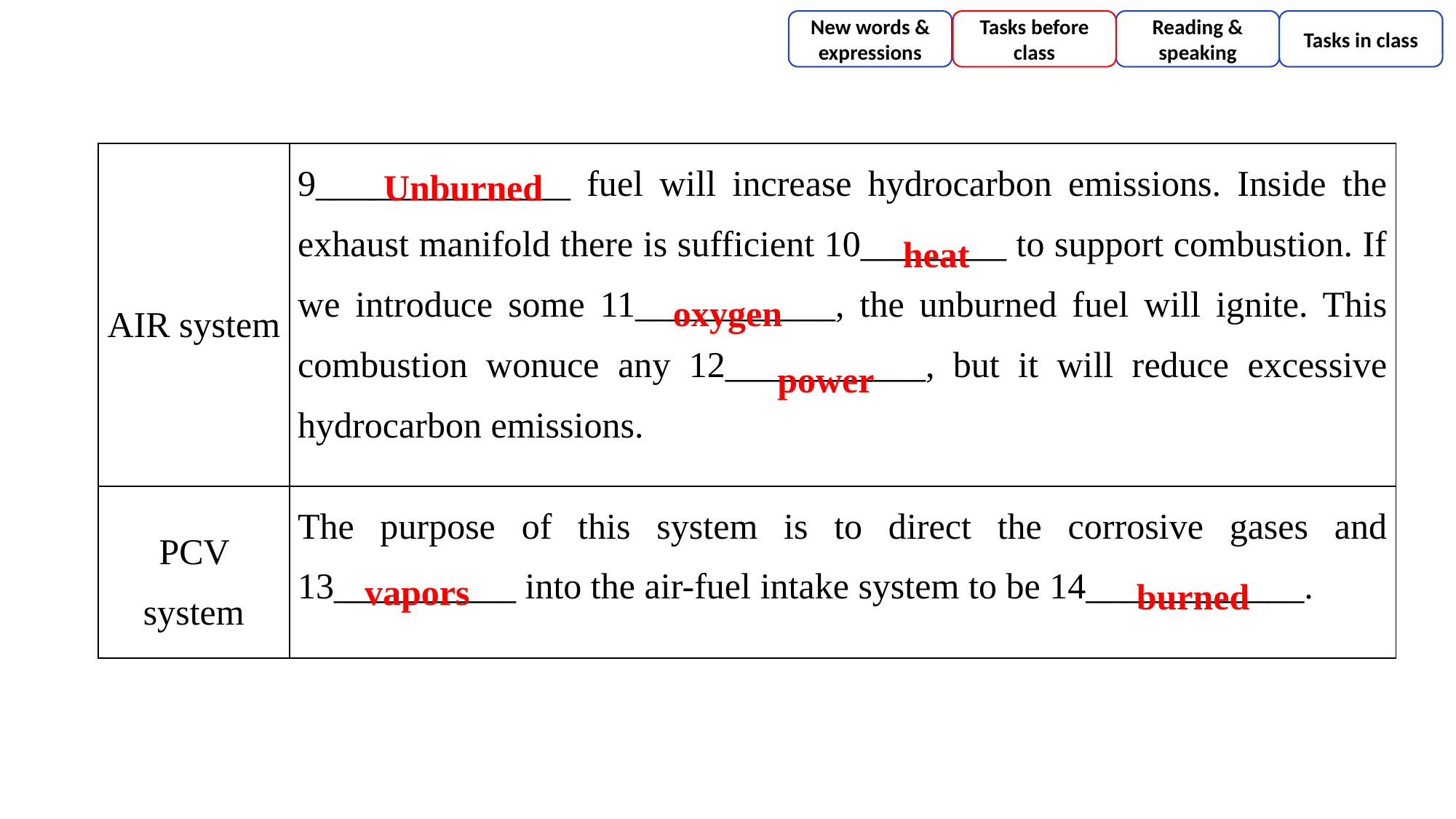

New words & expressions
Tasks before class
Reading & speaking
Tasks in class
| AIR system | 9\_\_\_\_\_\_\_\_\_\_\_\_\_\_ fuel will increase hydrocarbon emissions. Inside the exhaust manifold there is sufficient 10\_\_\_\_\_\_\_\_ to support combustion. If we introduce some 11\_\_\_\_\_\_\_\_\_\_\_, the unburned fuel will ignite. This combustion wonuce any 12\_\_\_\_\_\_\_\_\_\_\_, but it will reduce excessive hydrocarbon emissions. |
| --- | --- |
| PCV system | The purpose of this system is to direct the corrosive gases and 13\_\_\_\_\_\_\_\_\_\_ into the air-fuel intake system to be 14\_\_\_\_\_\_\_\_\_\_\_\_. |
Unburned
heat
oxygen
power
vapors
burned